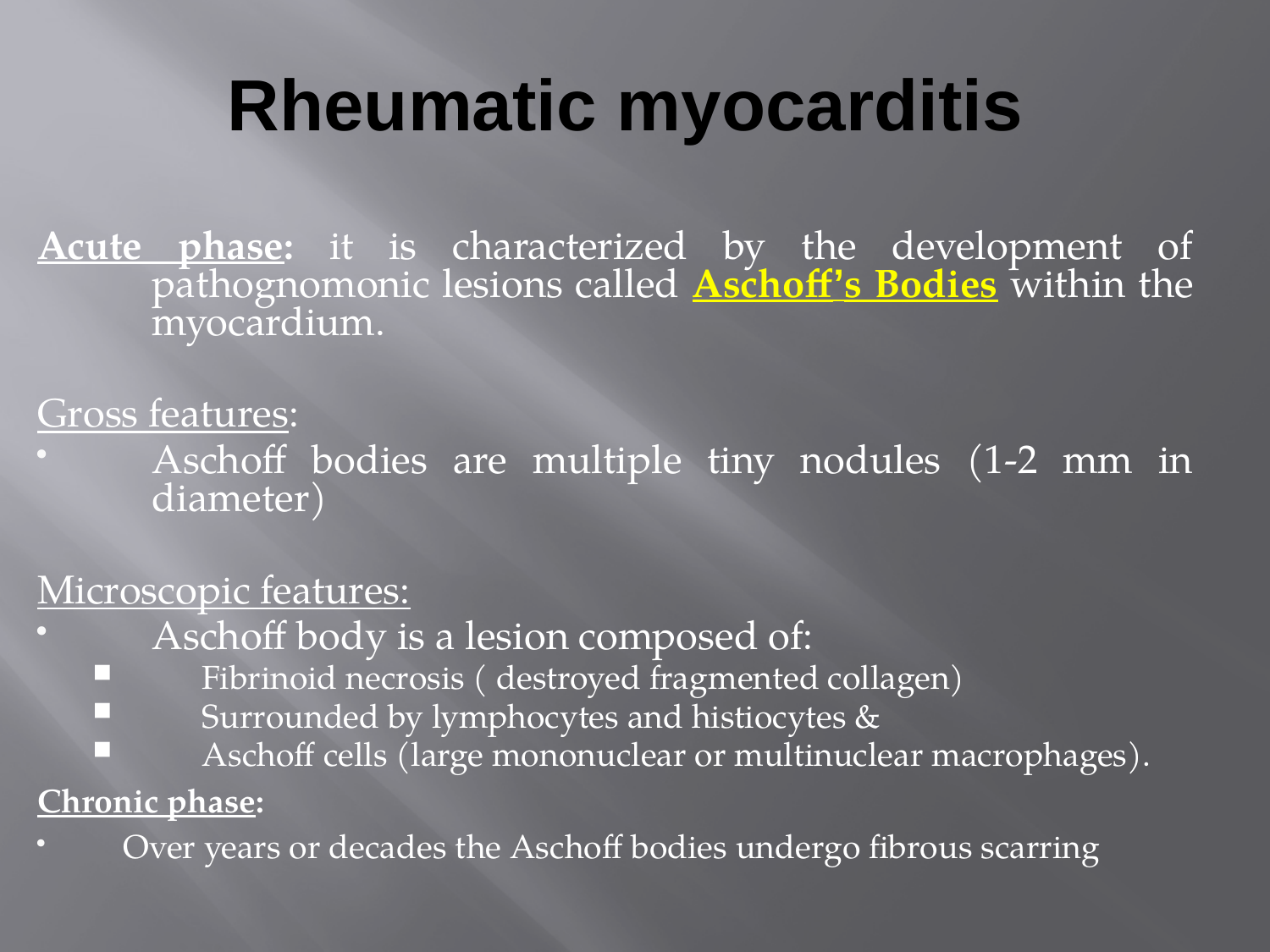

# Rheumatic myocarditis
Acute phase: it is characterized by the development of pathognomonic lesions called Aschoff’s Bodies within the myocardium.

Gross features:
Aschoff bodies are multiple tiny nodules (1-2 mm in diameter)

Microscopic features:
Aschoff body is a lesion composed of:
Fibrinoid necrosis ( destroyed fragmented collagen)
Surrounded by lymphocytes and histiocytes &
Aschoff cells (large mononuclear or multinuclear macrophages).
Chronic phase:
Over years or decades the Aschoff bodies undergo fibrous scarring